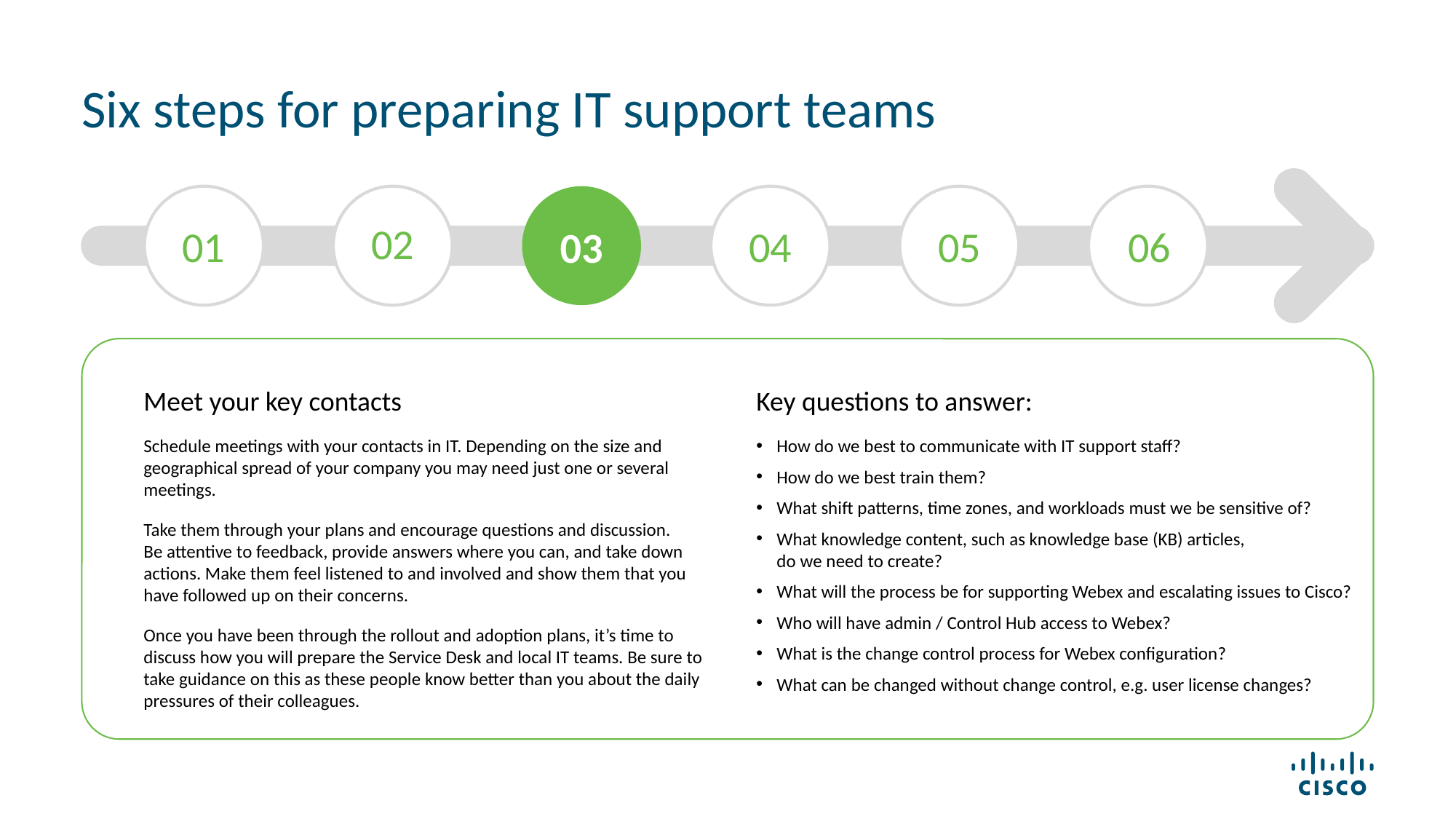

# Six steps for preparing IT support teams

02
01
04
05
06
03

Meet your key contacts
Schedule meetings with your contacts in IT. Depending on the size and geographical spread of your company you may need just one or several meetings.
Take them through your plans and encourage questions and discussion.
Be attentive to feedback, provide answers where you can, and take down actions. Make them feel listened to and involved and show them that you have followed up on their concerns.
Once you have been through the rollout and adoption plans, it’s time to discuss how you will prepare the Service Desk and local IT teams. Be sure to take guidance on this as these people know better than you about the daily pressures of their colleagues.
Key questions to answer:
How do we best to communicate with IT support staff?
How do we best train them?
What shift patterns, time zones, and workloads must we be sensitive of?
What knowledge content, such as knowledge base (KB) articles,
do we need to create?
What will the process be for supporting Webex and escalating issues to Cisco?
Who will have admin / Control Hub access to Webex?
What is the change control process for Webex configuration?
What can be changed without change control, e.g. user license changes?